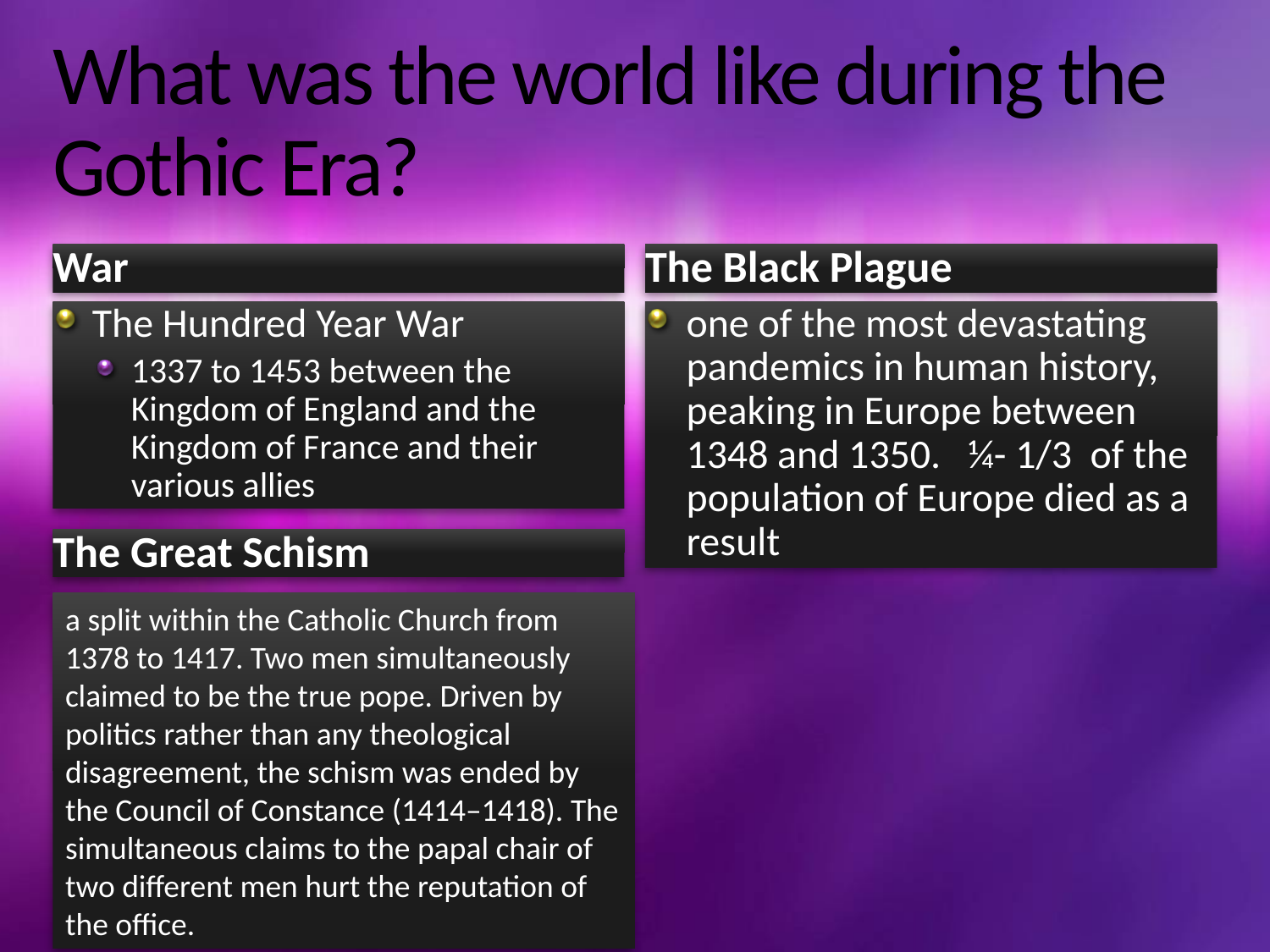

# What was the world like during the Gothic Era?
War
The Black Plague
The Hundred Year War
1337 to 1453 between the Kingdom of England and the Kingdom of France and their various allies
one of the most devastating pandemics in human history, peaking in Europe between 1348 and 1350.   ¼- 1/3  of the population of Europe died as a result
The Great Schism
a split within the Catholic Church from 1378 to 1417. Two men simultaneously claimed to be the true pope. Driven by politics rather than any theological disagreement, the schism was ended by the Council of Constance (1414–1418). The simultaneous claims to the papal chair of two different men hurt the reputation of the office.